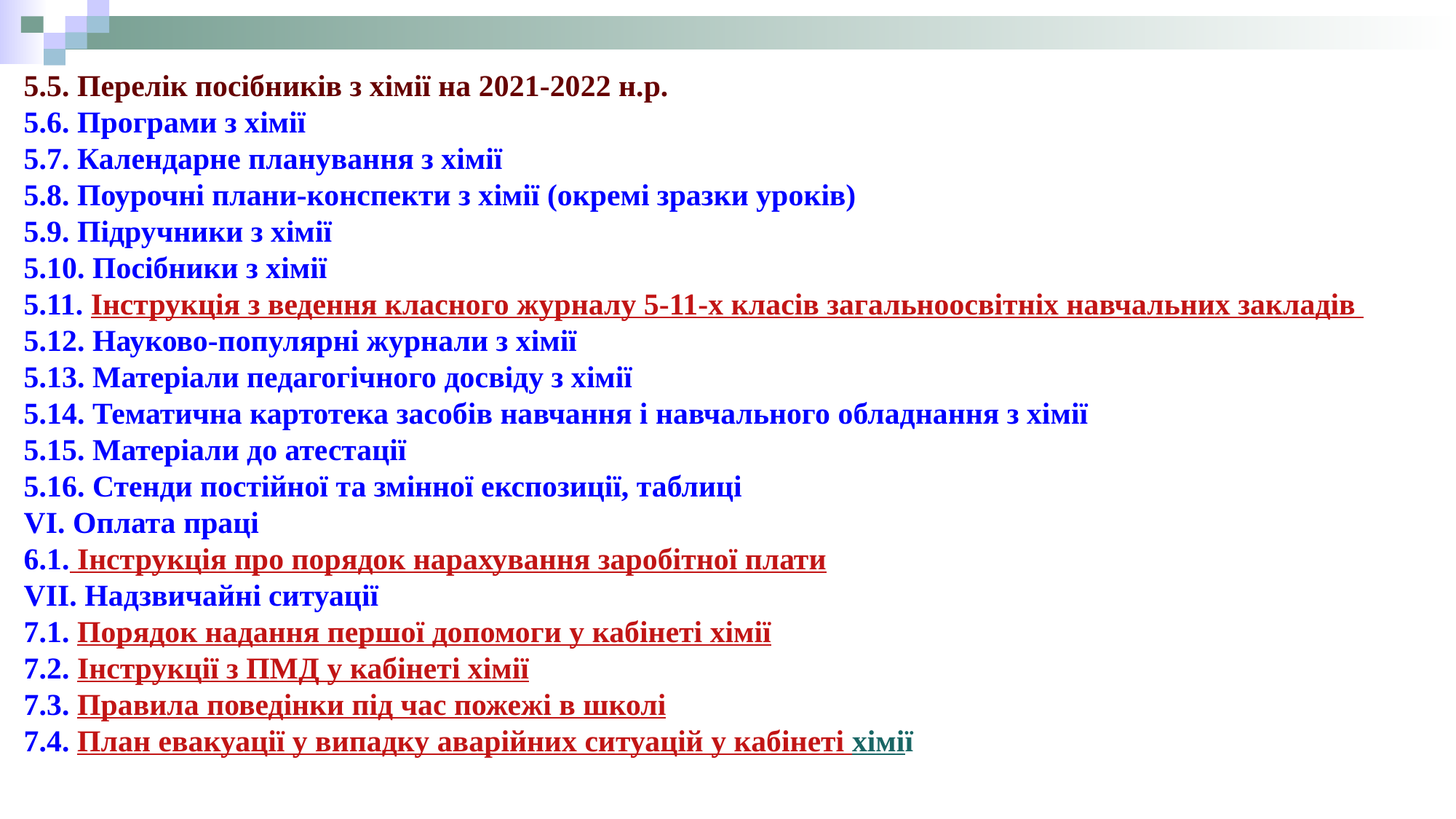

5.5. Перелік посібників з хімії на 2021-2022 н.р.
5.6. Програми з хімії
5.7. Календарне планування з хімії
5.8. Поурочні плани-конспекти з хімії (окремі зразки уроків)
5.9. Підручники з хімії
5.10. Посібники з хімії
5.11. Інструкція з ведення класного журналу 5-11-х класів загальноосвітніх навчальних закладів
5.12. Науково-популярні журнали з хімії
5.13. Матеріали педагогічного досвіду з хімії
5.14. Тематична картотека засобів навчання і навчального обладнання з хімії
5.15. Матеріали до атестації
5.16. Стенди постійної та змінної експозиції, таблиці
VІ. Оплата праці
6.1. Інструкція про порядок нарахування заробітної плати
VІІ. Надзвичайні ситуації
7.1. Порядок надання першої допомоги у кабінеті хімії
7.2. Інструкції з ПМД у кабінеті хімії
7.3. Правила поведінки під час пожежі в школі
7.4. План евакуації у випадку аварійних ситуацій у кабінеті хімії